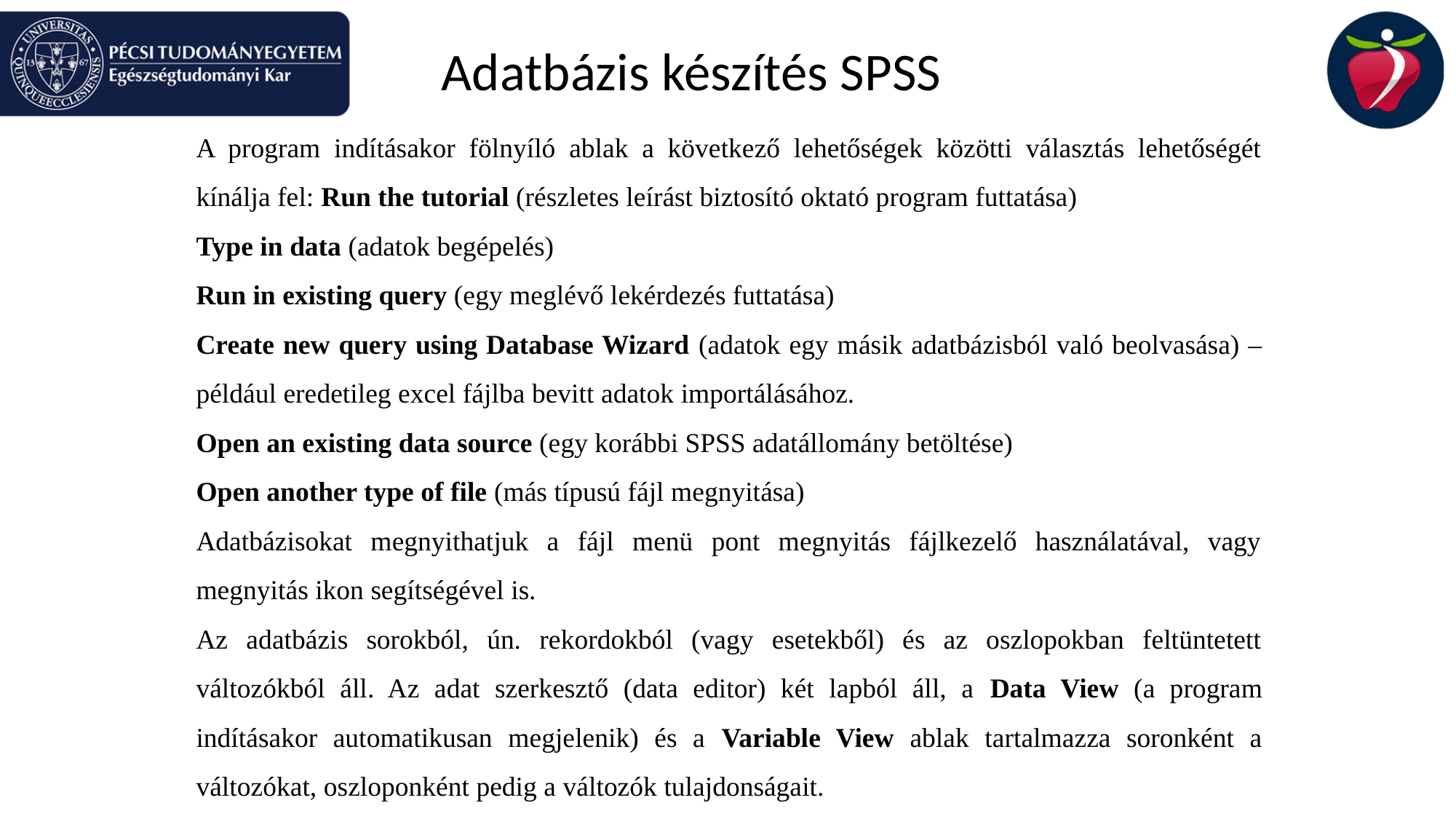

# Adatbázis készítés SPSS
A program indításakor fölnyíló ablak a következő lehetőségek közötti választás lehetőségét kínálja fel: Run the tutorial (részletes leírást biztosító oktató program futtatása)
Type in data (adatok begépelés)
Run in existing query (egy meglévő lekérdezés futtatása)
Create new query using Database Wizard (adatok egy másik adatbázisból való beolvasása) – például eredetileg excel fájlba bevitt adatok importálásához.
Open an existing data source (egy korábbi SPSS adatállomány betöltése)
Open another type of file (más típusú fájl megnyitása)
Adatbázisokat megnyithatjuk a fájl menü pont megnyitás fájlkezelő használatával, vagy megnyitás ikon segítségével is.
Az adatbázis sorokból, ún. rekordokból (vagy esetekből) és az oszlopokban feltüntetett változókból áll. Az adat szerkesztő (data editor) két lapból áll, a Data View (a program indításakor automatikusan megjelenik) és a Variable View ablak tartalmazza soronként a változókat, oszloponként pedig a változók tulajdonságait.